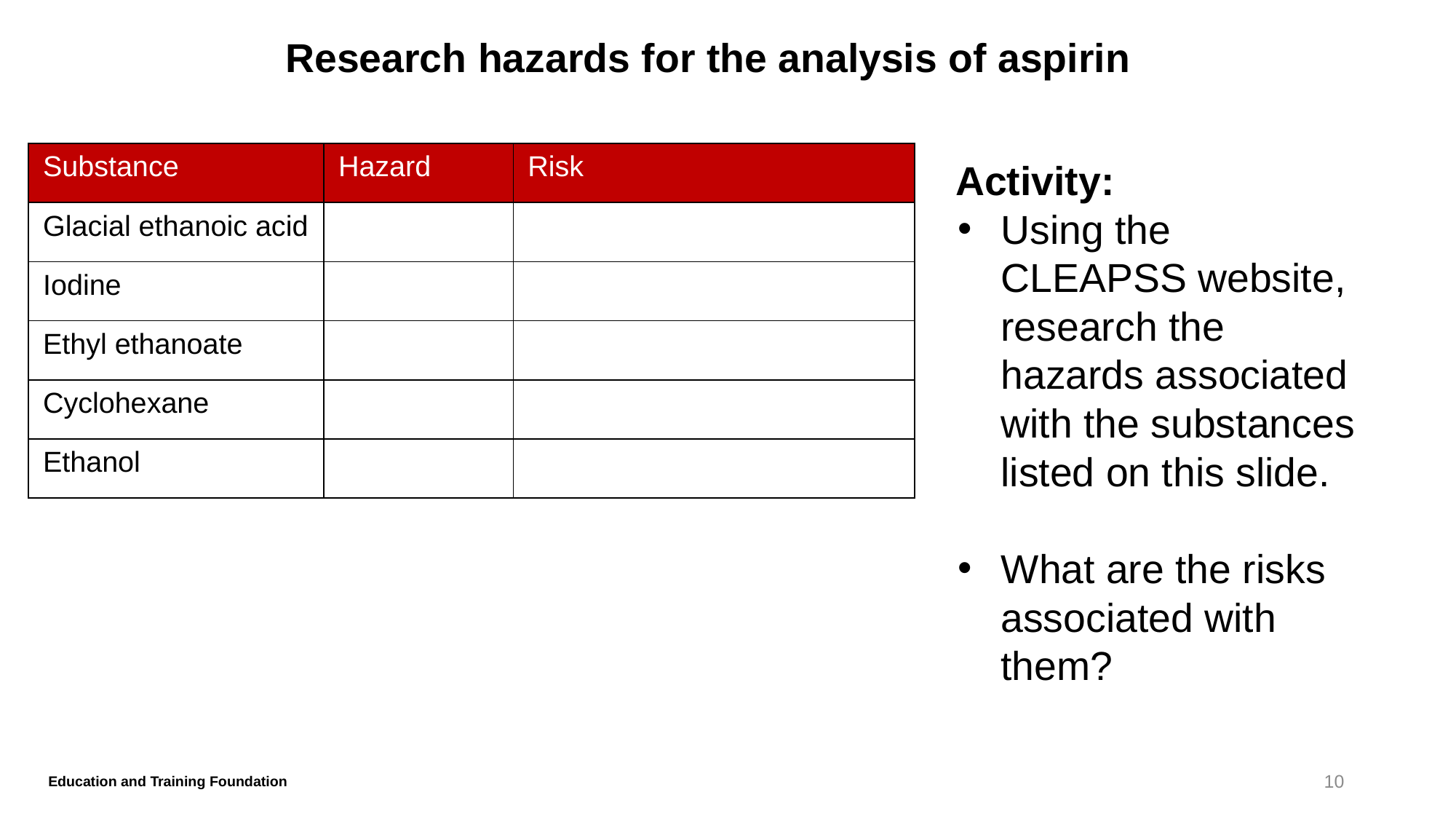

# Research hazards for the analysis of aspirin
| Substance | Hazard | Risk |
| --- | --- | --- |
| Glacial ethanoic acid |  |  |
| Iodine |  |  |
| Ethyl ethanoate |  |  |
| Cyclohexane |  |  |
| Ethanol |  |  |
Activity:
Using the CLEAPSS website, research the hazards associated with the substances listed on this slide.

What are the risks associated with them?

10
Education and Training Foundation